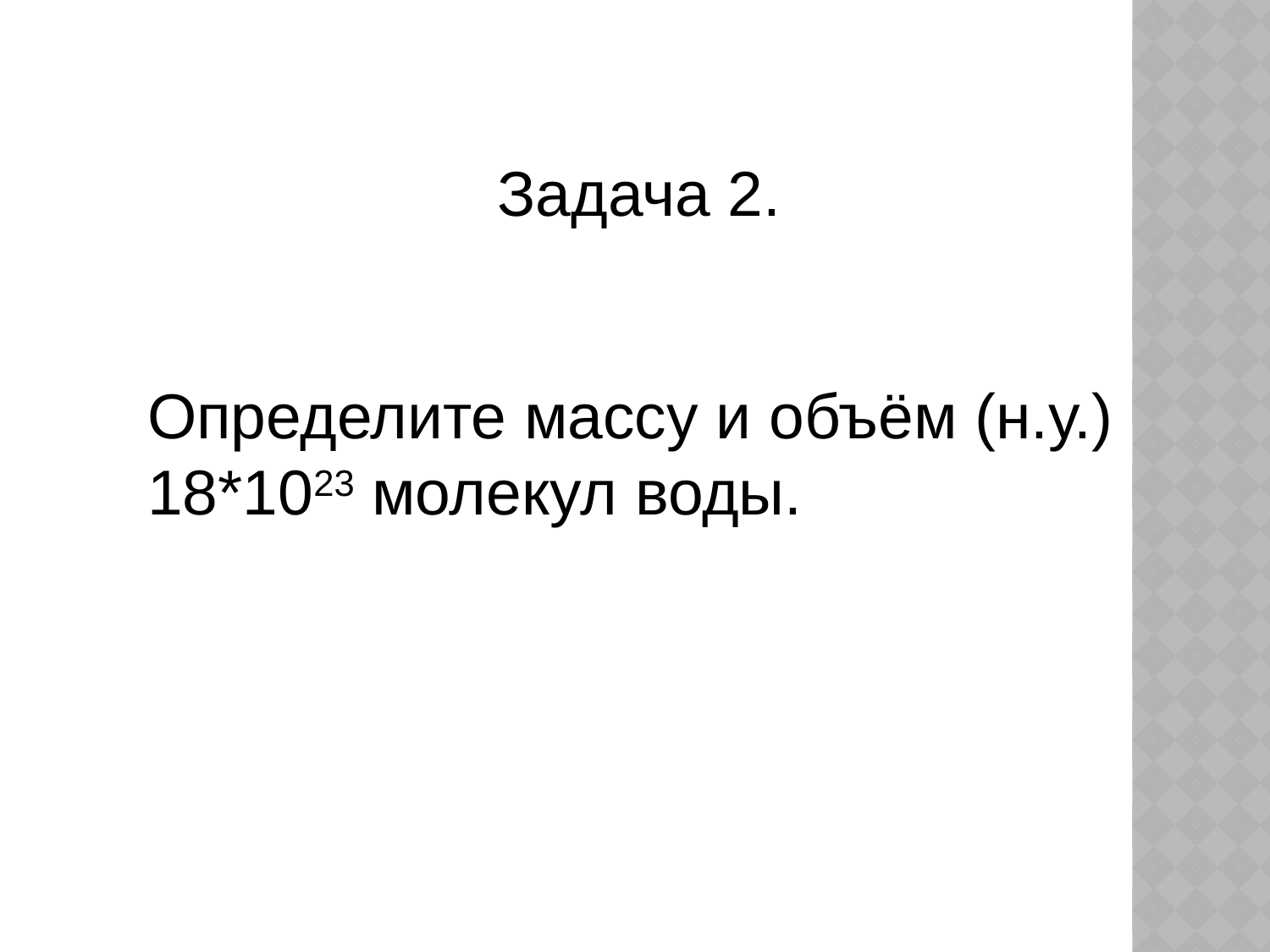

Задача 2.
Определите массу и объём (н.у.) 18*1023 молекул воды.